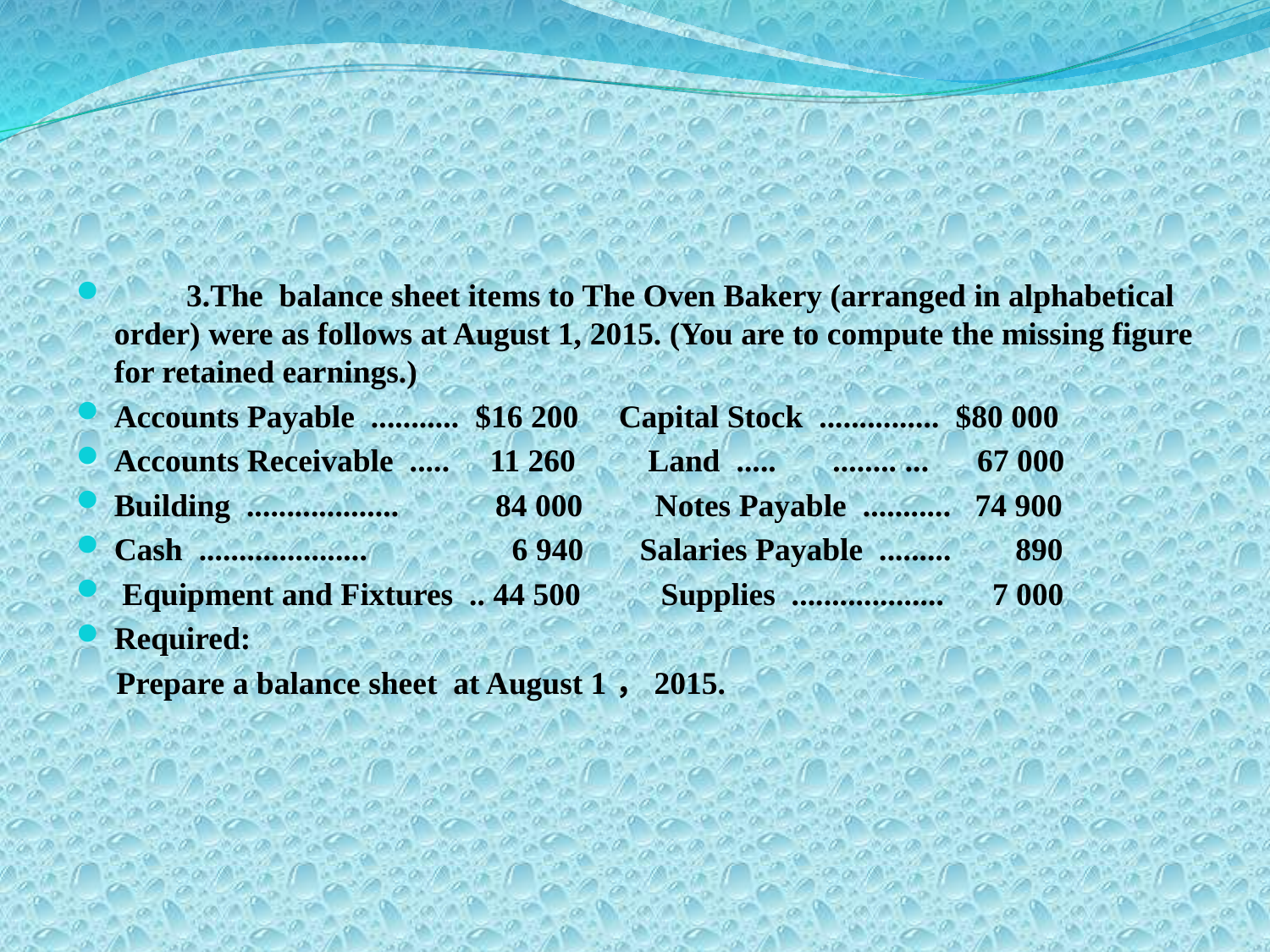

3.The  balance sheet items to The Oven Bakery (arranged in alphabetical order) were as follows at August 1, 2015. (You are to compute the missing figure for retained earnings.)
Accounts Payable  ...........  $16 200     Capital Stock  ...............  $80 000
Accounts Receivable  .....     11 260         Land  .....       ........ ...      67 000
Building  ...................            84 000         Notes Payable  ...........   74 900
Cash  .....................                  6 940       Salaries Payable  .........        890
 Equipment and Fixtures  .. 44 500          Supplies  ...................      7 000
Required:
     Prepare a balance sheet  at August 1，2015.